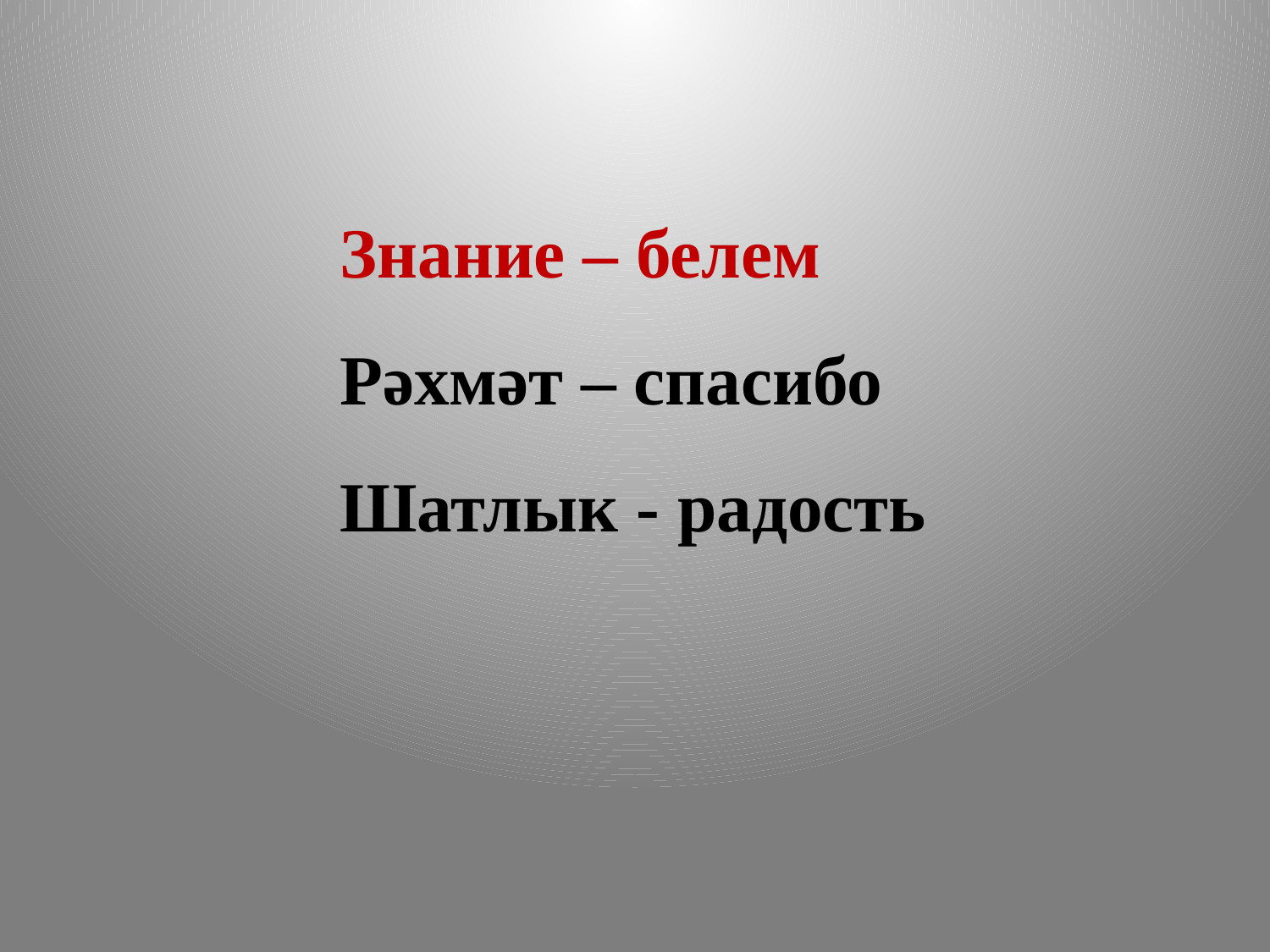

Знание – белем
Рәхмәт – спасибо
Шатлык - радость